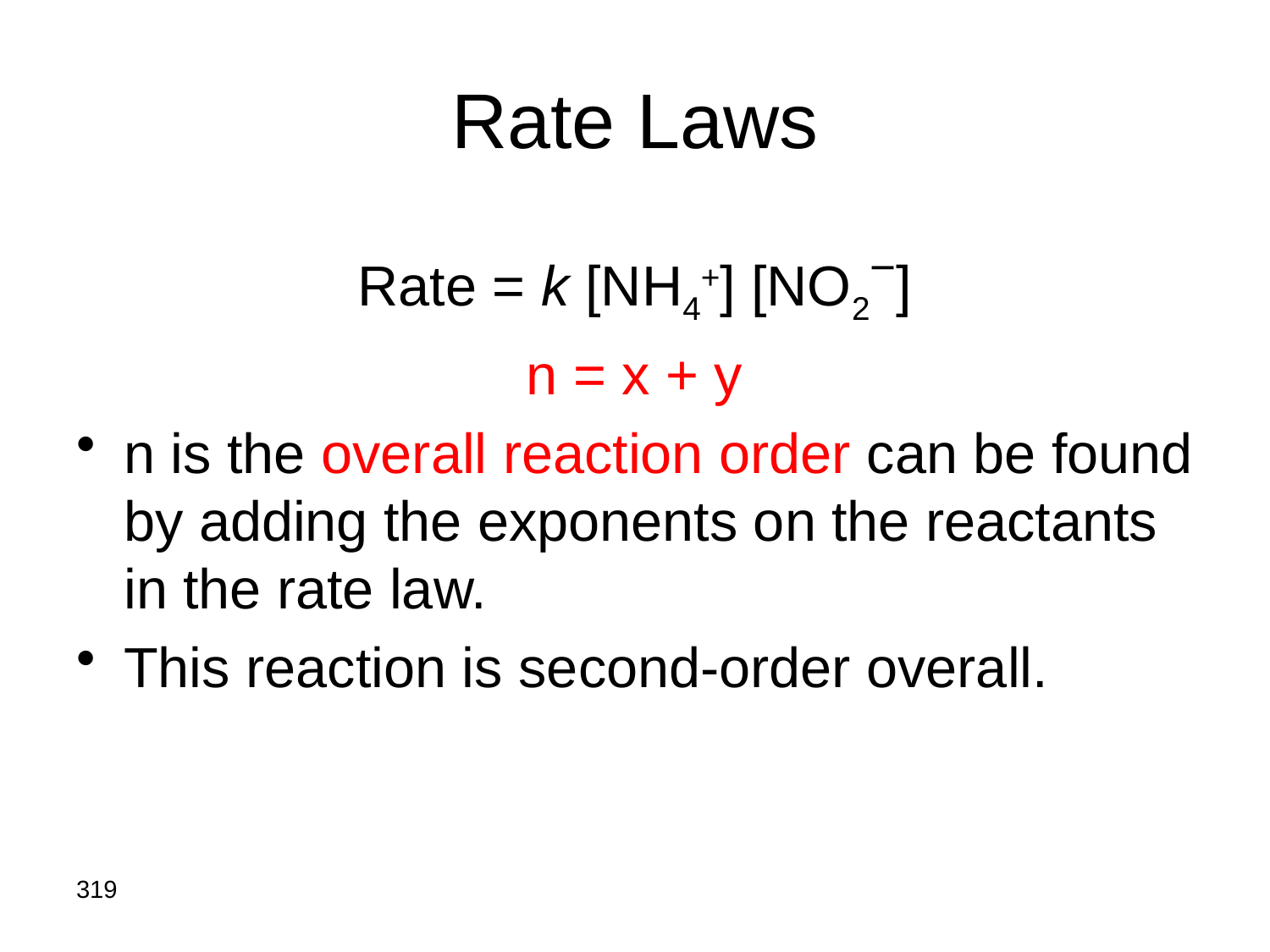

# Rate Laws
Rate = k [NH4+] [NO2−]
n = x + y
n is the overall reaction order can be found by adding the exponents on the reactants in the rate law.
This reaction is second-order overall.
319